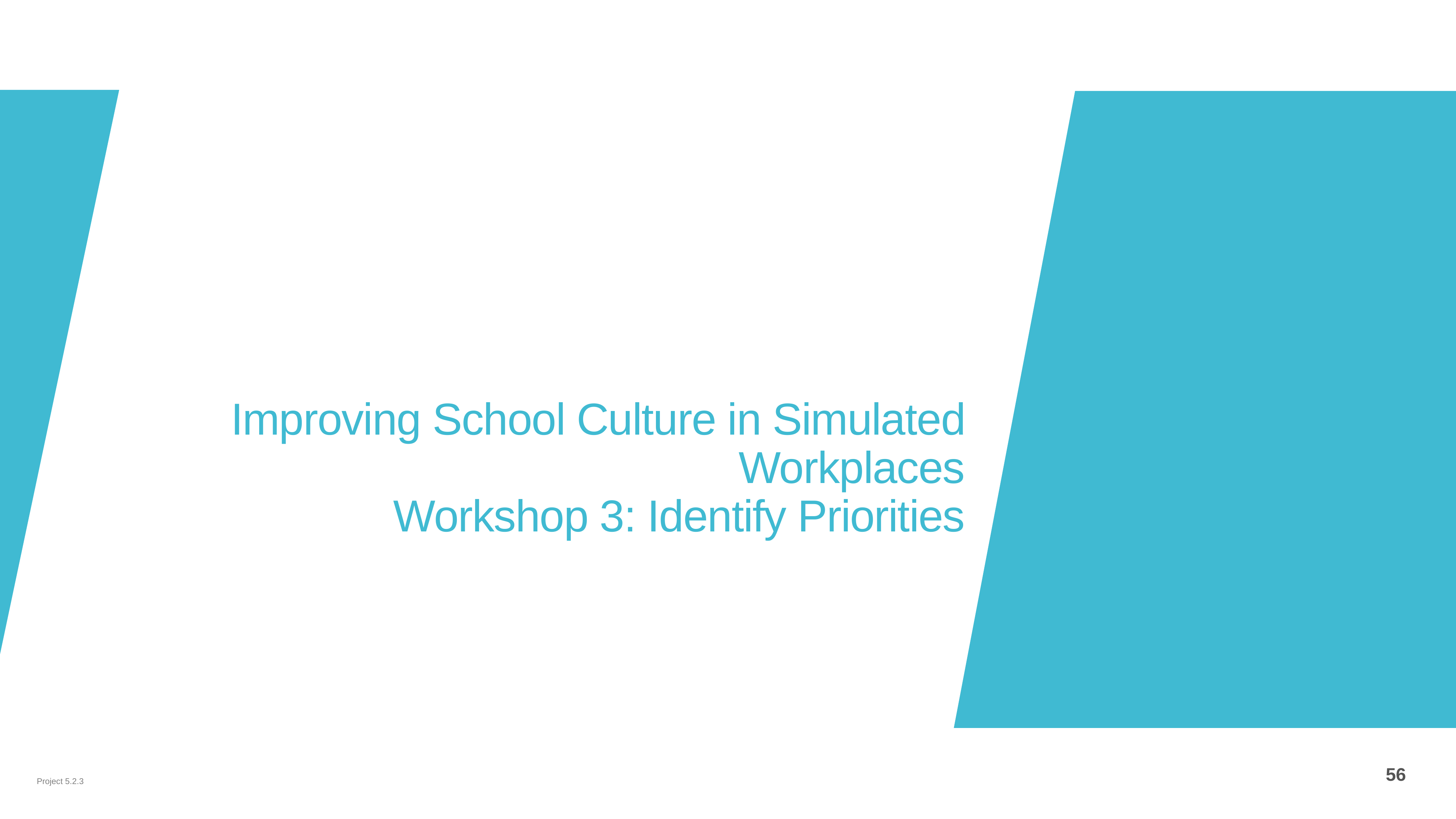

# Improving School Culture in Simulated Workplaces Workshop 3: Identify Priorities
56
Project 5.2.3